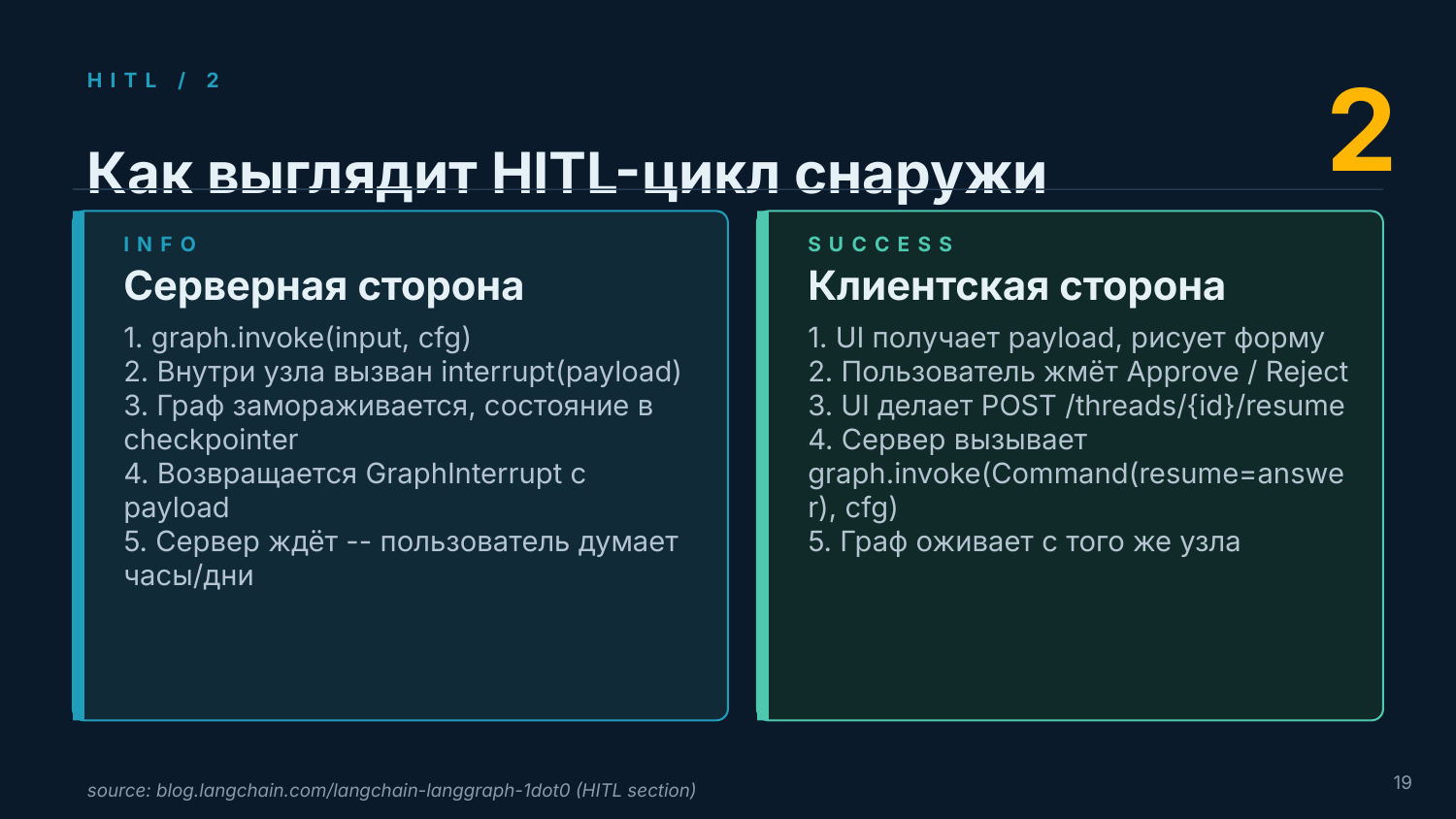

2
HITL / 2
Как выглядит HITL-цикл снаружи

INFO
SUCCESS
Серверная сторона
Клиентская сторона
1. graph.invoke(input, cfg)
2. Внутри узла вызван interrupt(payload)
3. Граф замораживается, состояние в checkpointer
4. Возвращается GraphInterrupt с payload
5. Сервер ждёт -- пользователь думает часы/дни
1. UI получает payload, рисует форму
2. Пользователь жмёт Approve / Reject
3. UI делает POST /threads/{id}/resume
4. Сервер вызывает graph.invoke(Command(resume=answer), cfg)
5. Граф оживает с того же узла
19
source: blog.langchain.com/langchain-langgraph-1dot0 (HITL section)